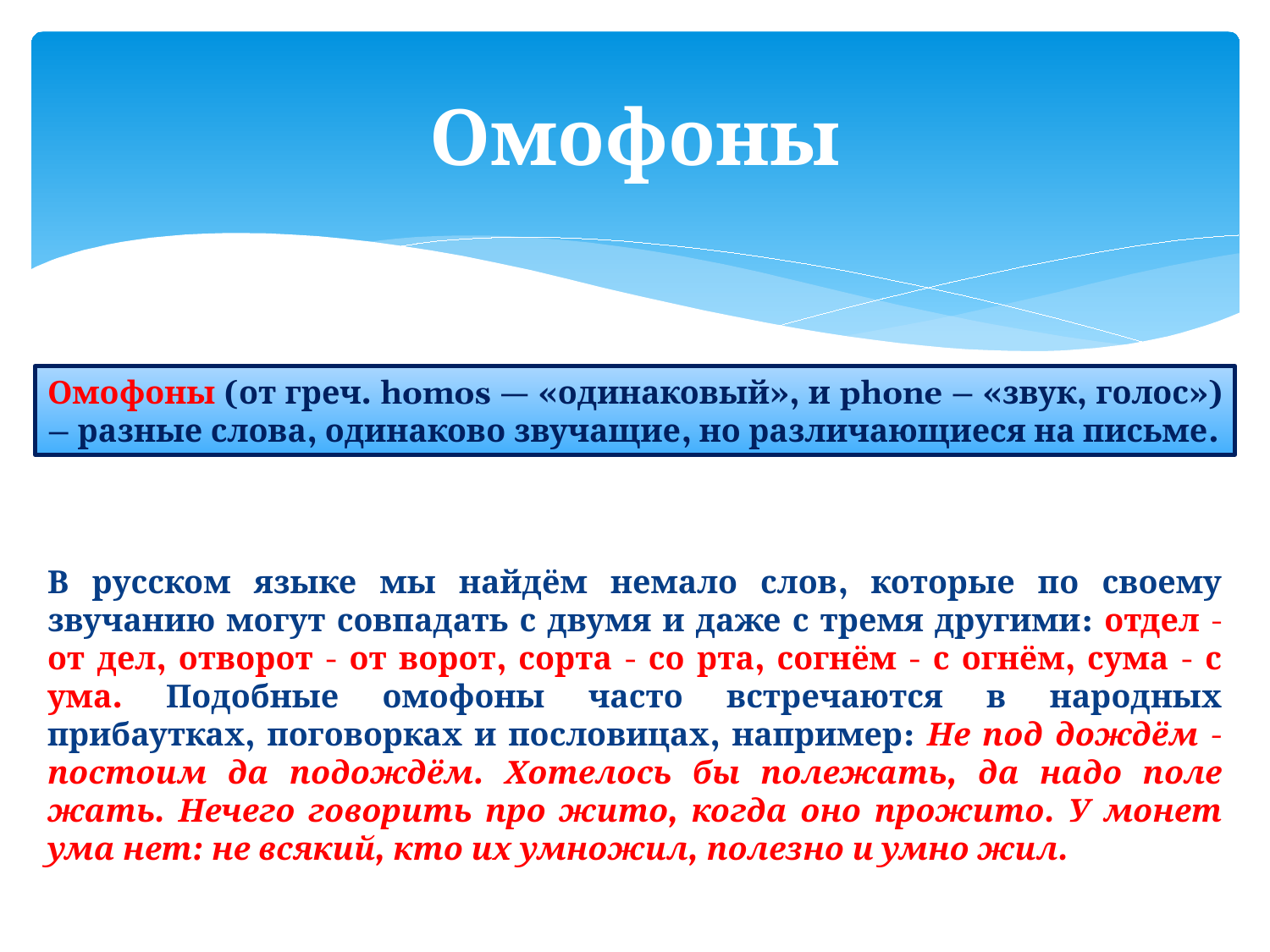

# Омофоны
Омофоны (от греч. homos — «одинаковый», и phone – «звук, голос») – разные слова, одинаково звучащие, но различающиеся на письме.
В русском языке мы найдём немало слов, которые по своему звучанию могут совпадать с двумя и даже с тремя другими: отдел - от дел, отворот - от ворот, сорта - со рта, согнём - с огнём, сума - с ума. Подобные омофоны часто встречаются в народных прибаутках, поговорках и пословицах, например: Не под дождём - постоим да подождём. Хотелось бы полежать, да надо поле жать. Нечего говорить про жито, когда оно прожито. У монет ума нет: не всякий, кто их умножил, полезно и умно жил.